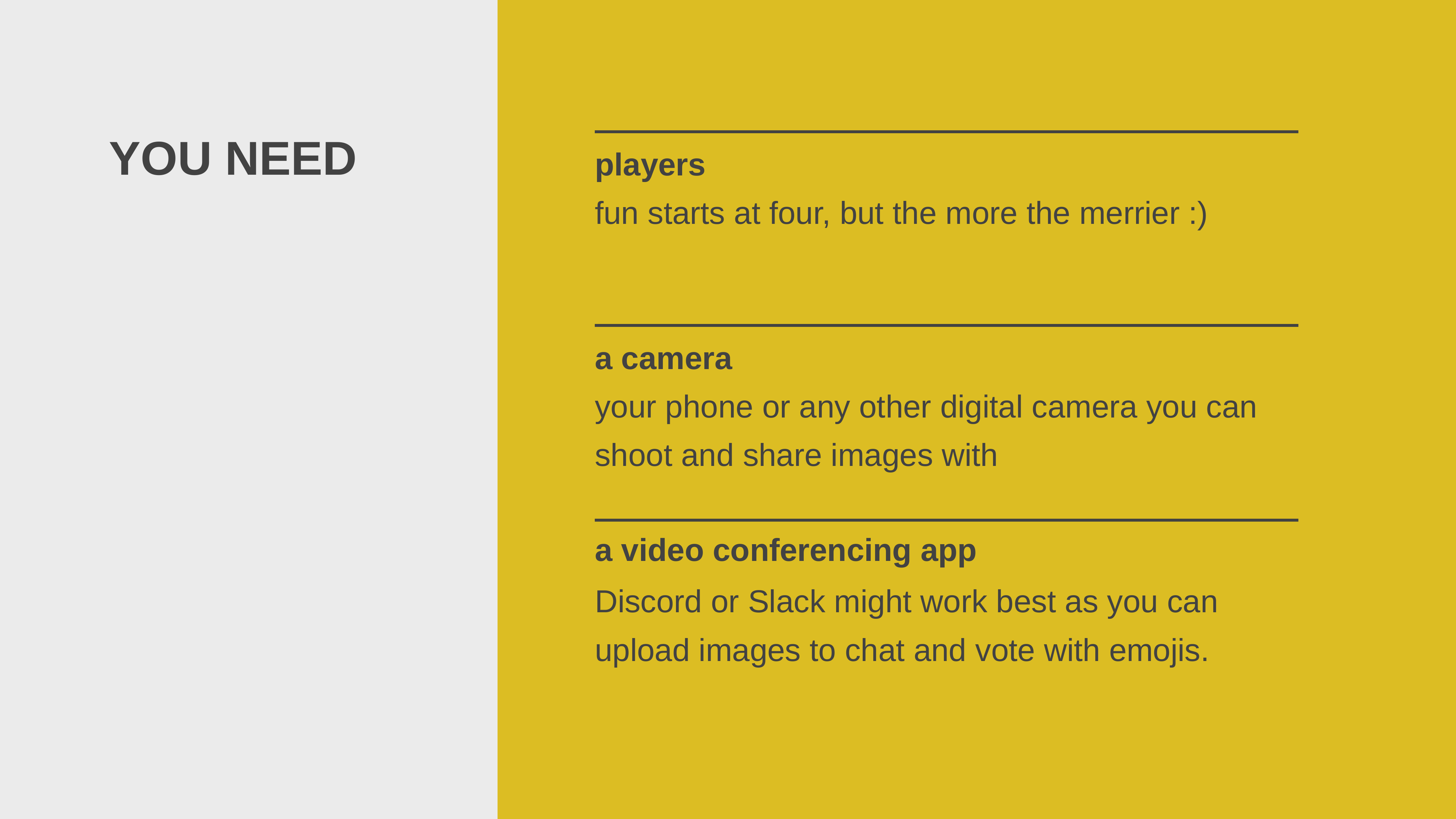

YOU NEED
players
fun starts at four, but the more the merrier :)

a camera
your phone or any other digital camera you can shoot and share images with
a video conferencing app

Discord or Slack might work best as you can upload images to chat and vote with emojis.